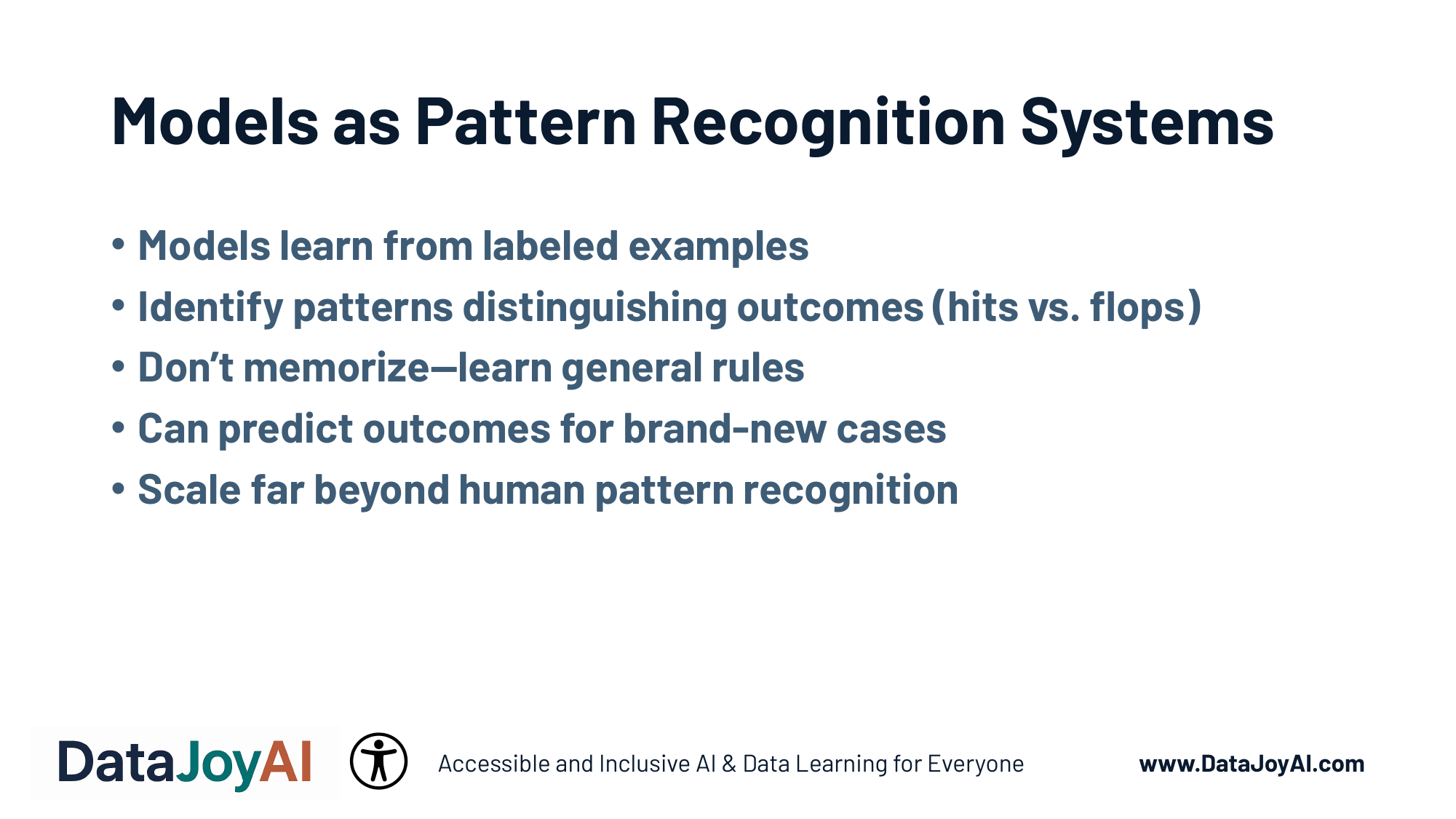

# Models as Pattern Recognition Systems
Models learn from labeled examples
Identify patterns distinguishing outcomes (hits vs. flops)
Don’t memorize—learn general rules
Can predict outcomes for brand-new cases
Scale far beyond human pattern recognition